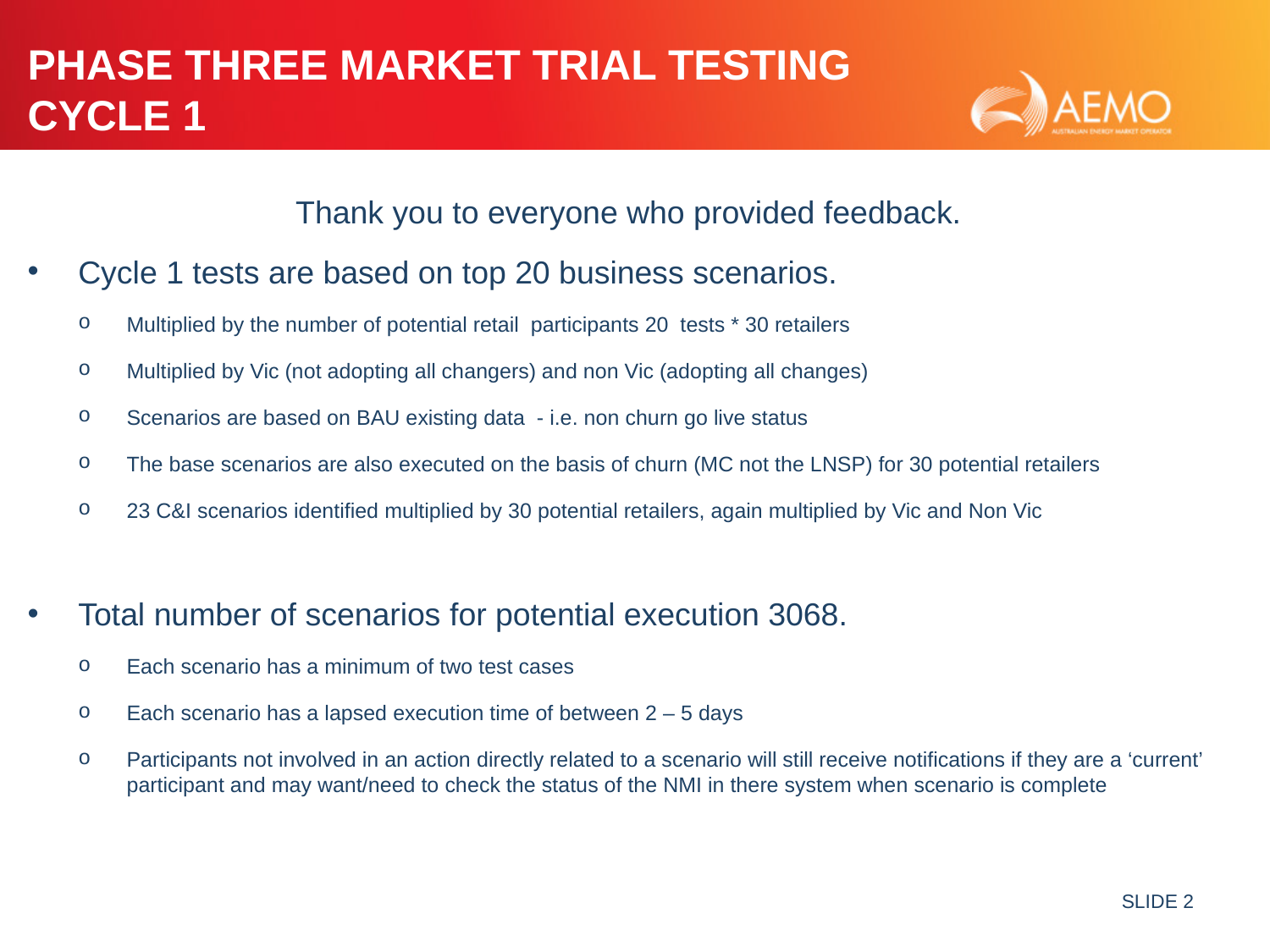

# Phase Three Market Trial Testing Cycle 1
Thank you to everyone who provided feedback.
Cycle 1 tests are based on top 20 business scenarios.
Multiplied by the number of potential retail  participants 20  tests * 30 retailers
Multiplied by Vic (not adopting all changers) and non Vic (adopting all changes)
Scenarios are based on BAU existing data  - i.e. non churn go live status
The base scenarios are also executed on the basis of churn (MC not the LNSP) for 30 potential retailers
23 C&I scenarios identified multiplied by 30 potential retailers, again multiplied by Vic and Non Vic

Total number of scenarios for potential execution 3068.
Each scenario has a minimum of two test cases
Each scenario has a lapsed execution time of between 2 – 5 days
Participants not involved in an action directly related to a scenario will still receive notifications if they are a ‘current’ participant and may want/need to check the status of the NMI in there system when scenario is complete